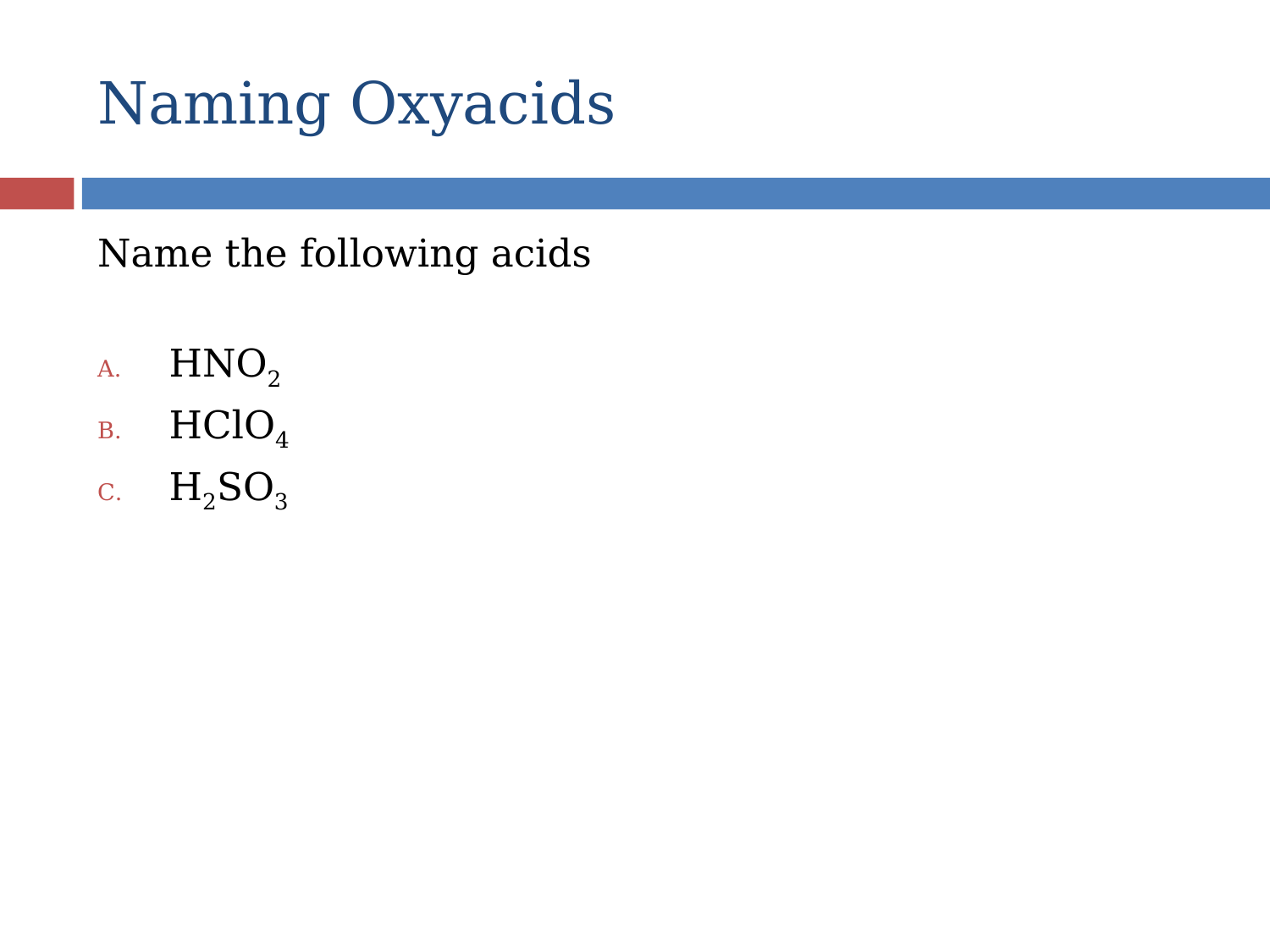

# Naming Oxyacids
Name the following acids

HNO2
HClO4
H2SO3